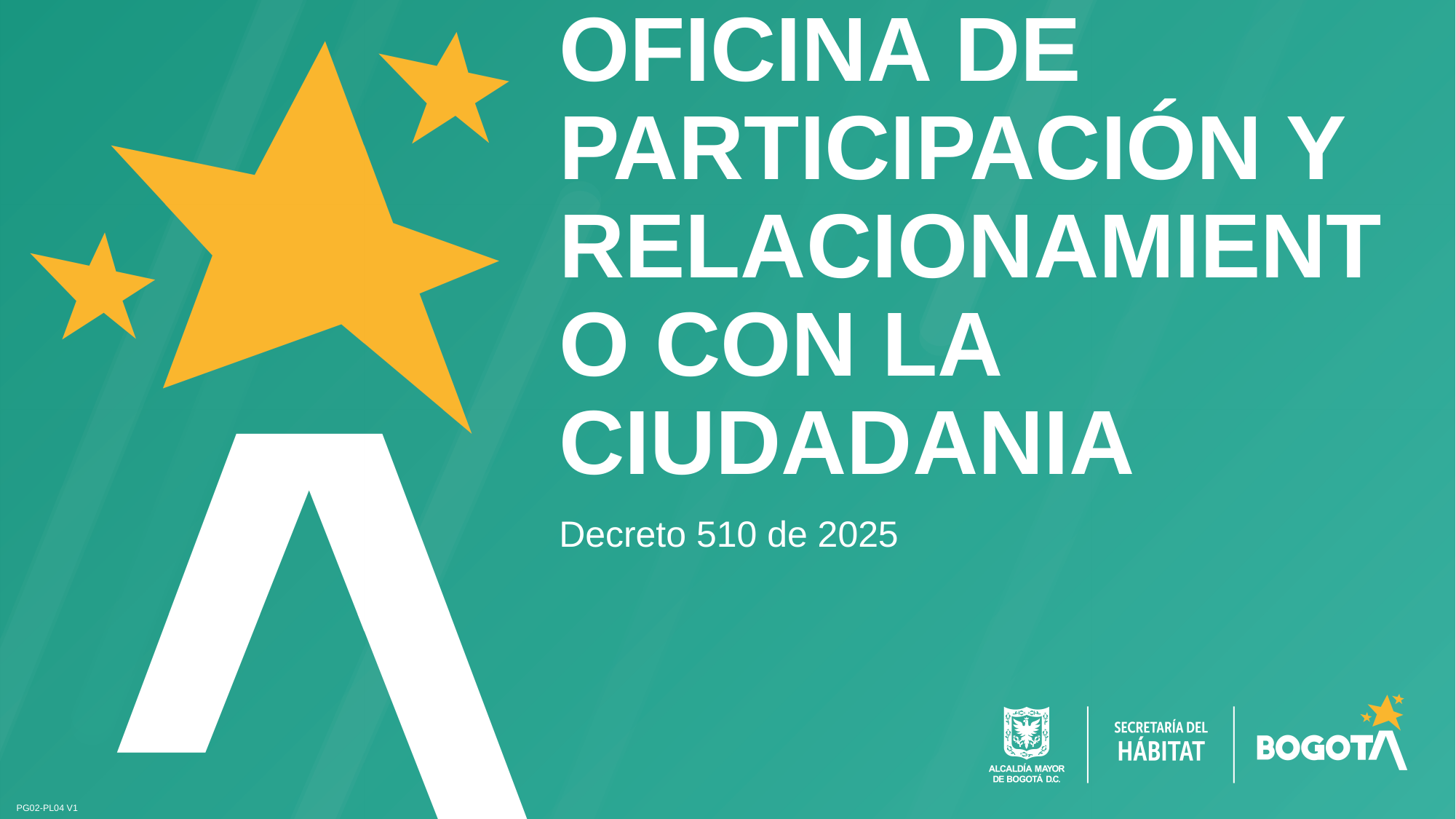

# OFICINA DE PARTICIPACIÓN Y RELACIONAMIENTO CON LA CIUDADANIA
Decreto 510 de 2025
PG02-PL04 V1